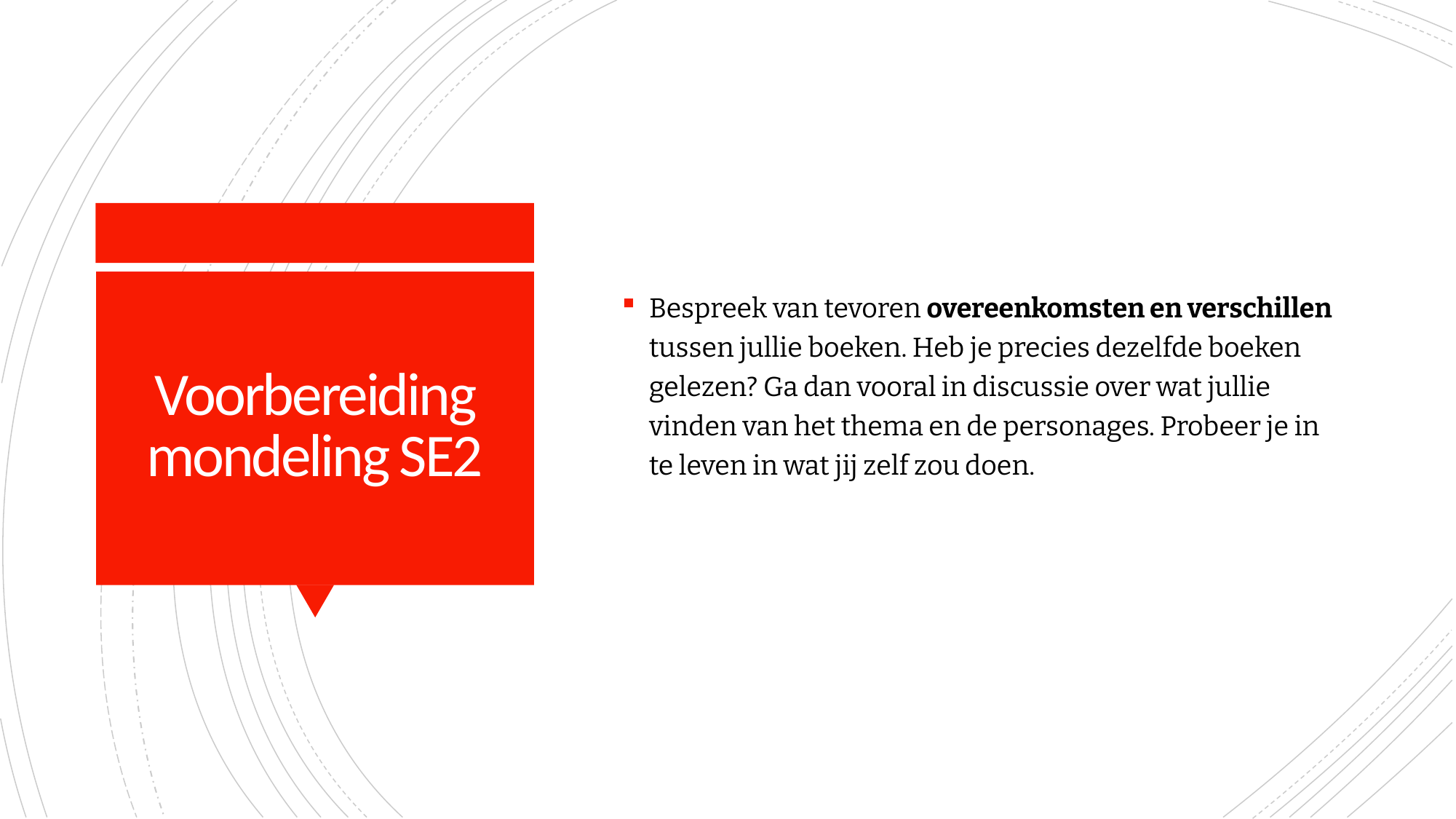

Bespreek van tevoren overeenkomsten en verschillen tussen jullie boeken. Heb je precies dezelfde boeken gelezen? Ga dan vooral in discussie over wat jullie vinden van het thema en de personages. Probeer je in te leven in wat jij zelf zou doen.

# Voorbereiding mondeling SE2